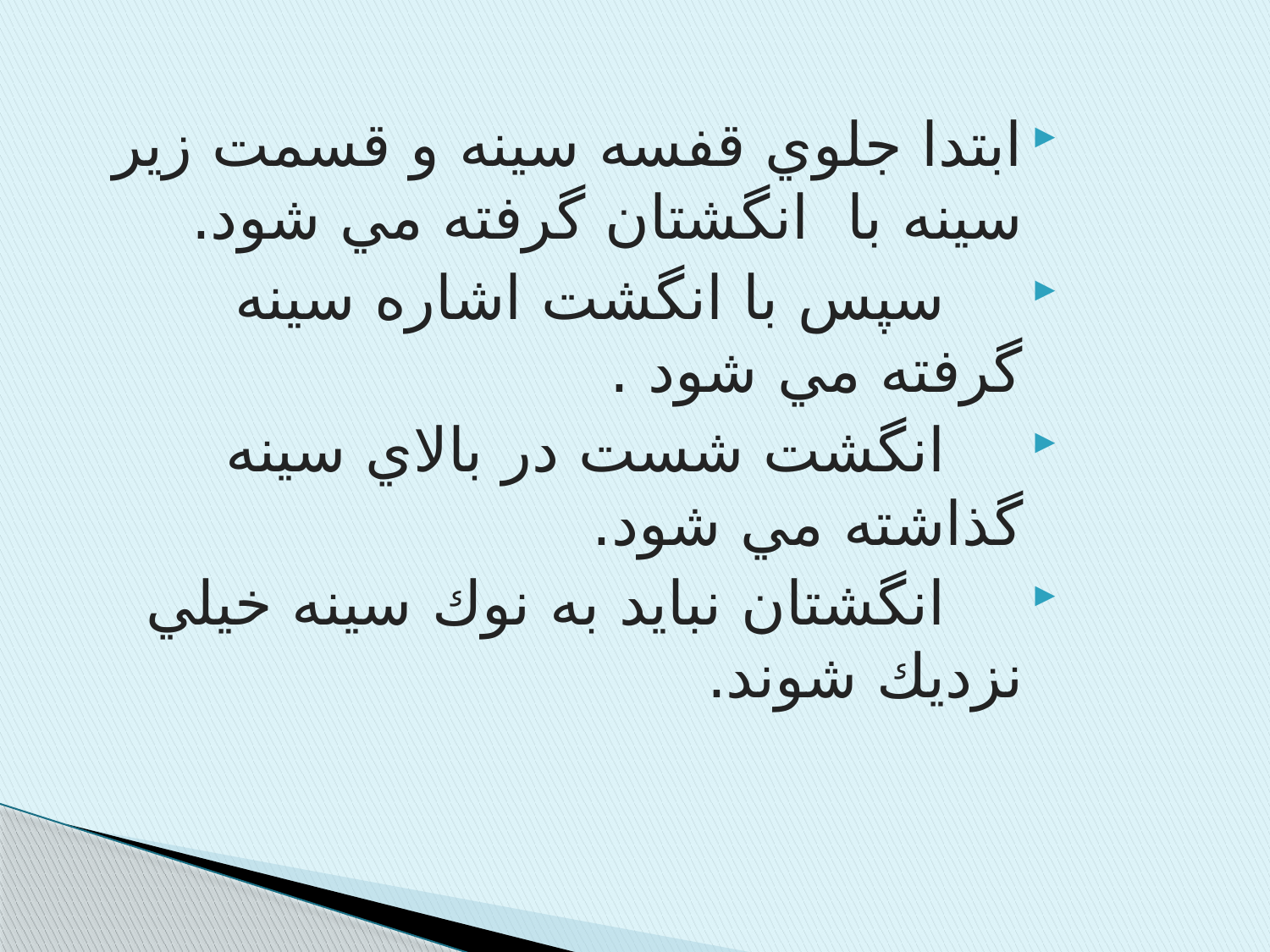

ابتدا جلوي قفسه سينه و قسمت زير سينه با  انگشتان گرفته مي شود.
    سپس با انگشت اشاره سينه گرفته مي شود .
    انگشت شست در بالاي سينه گذاشته مي شود.
    انگشتان نبايد به نوك سينه خيلي نزديك شوند.